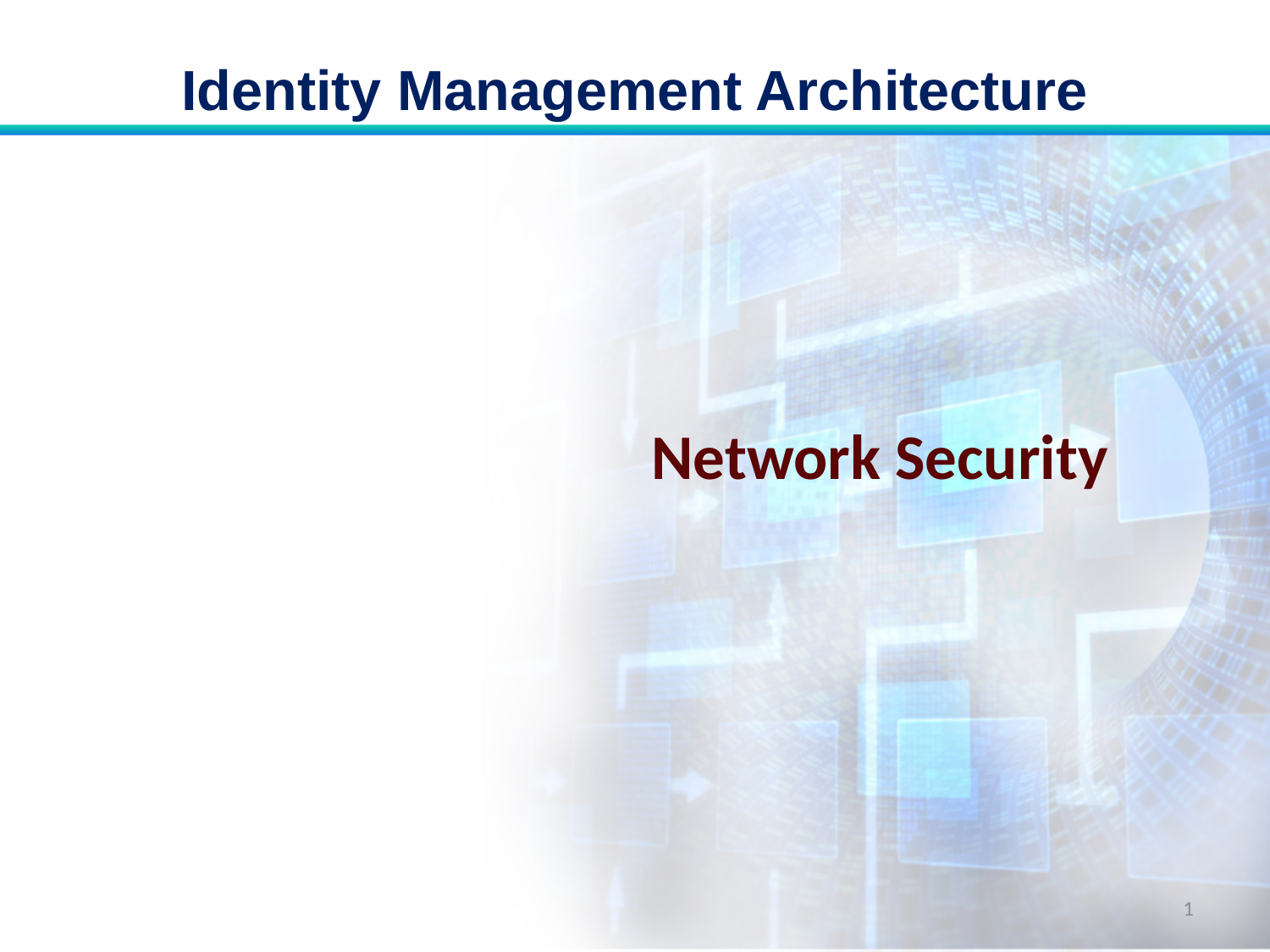

# Identity Management Architecture
Network Security
1